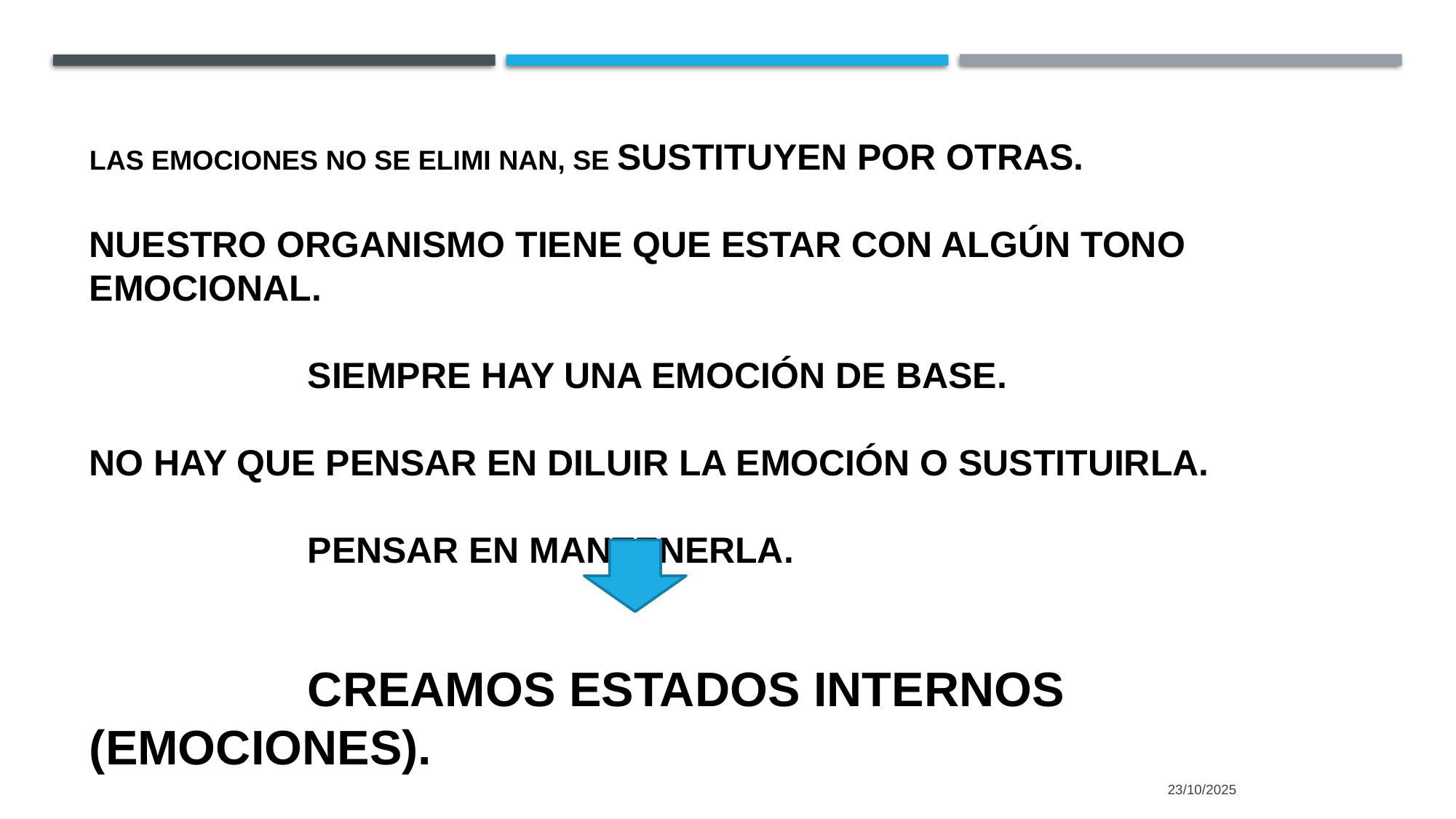

LAS EMOCIONES NO SE ELIMI NAN, SE SUSTITUYEN POR OTRAS.

NUESTRO ORGANISMO TIENE QUE ESTAR CON ALGÚN TONO EMOCIONAL.

		SIEMPRE HAY UNA EMOCIÓN DE BASE.

NO HAY QUE PENSAR EN DILUIR LA EMOCIÓN O SUSTITUIRLA.

		PENSAR EN MANTENERLA.

		CREAMOS ESTADOS INTERNOS (EMOCIONES).

23/10/2025